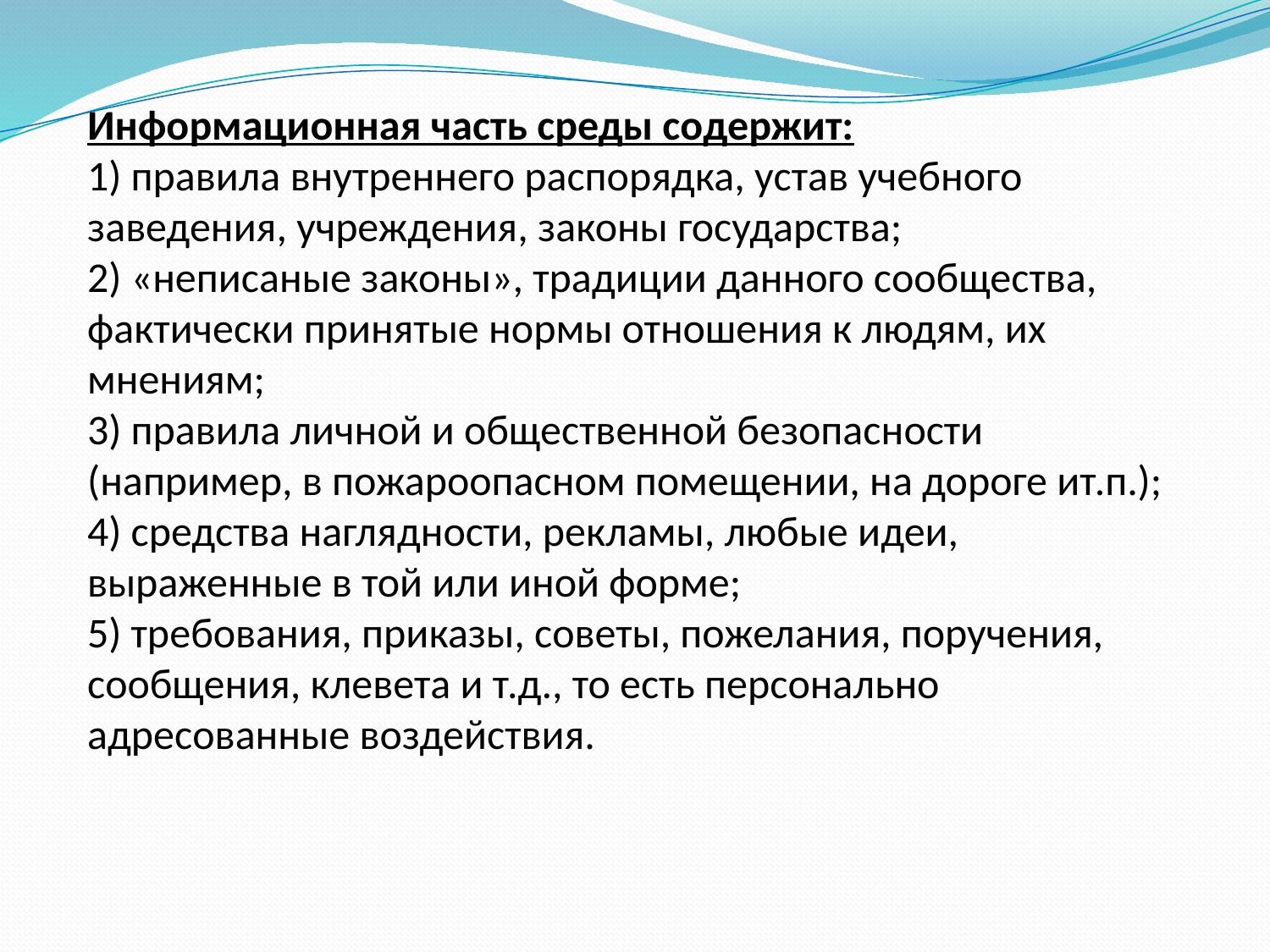

Информационная часть среды содержит:
1) правила внутреннего распорядка, устав учебного заведения, учреждения, законы государства;
2) «неписаные законы», традиции данного сообщества, фактически принятые нормы отношения к людям, их мнениям;
3) правила личной и общественной безопасности (например, в пожароопасном помещении, на дороге ит.п.);
4) средства наглядности, рекламы, любые идеи, выраженные в той или иной форме;
5) требования, приказы, советы, пожелания, поручения, сообщения, клевета и т.д., то есть персонально адресованные воздействия.
#